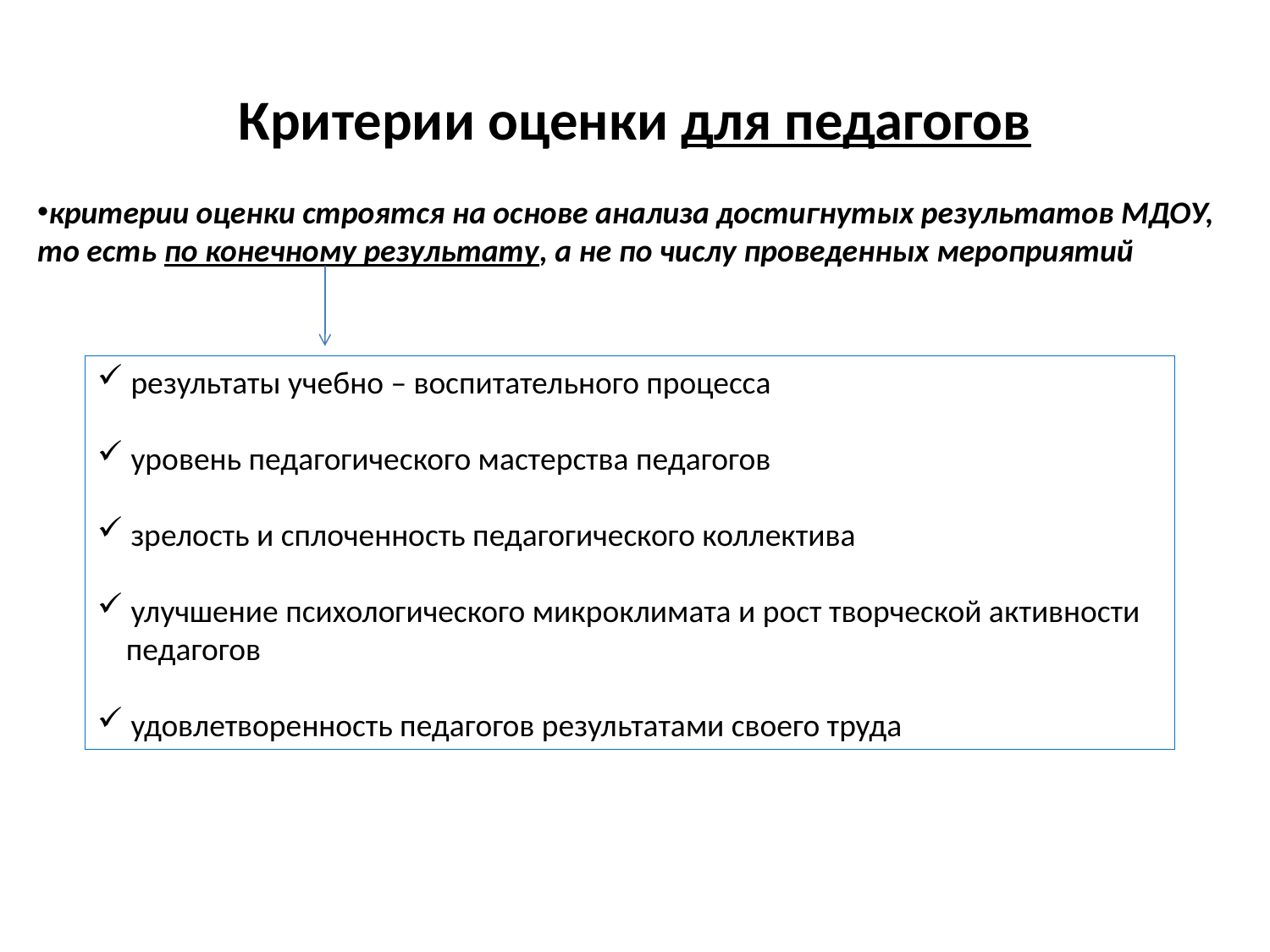

# Критерии оценки для педагогов
критерии оценки строятся на основе анализа достигнутых результатов МДОУ,
то есть по конечному результату, а не по числу проведенных мероприятий
 результаты учебно – воспитательного процесса

 уровень педагогического мастерства педагогов

 зрелость и сплоченность педагогического коллектива

 улучшение психологического микроклимата и рост творческой активности
    педагогов

 удовлетворенность педагогов результатами своего труда